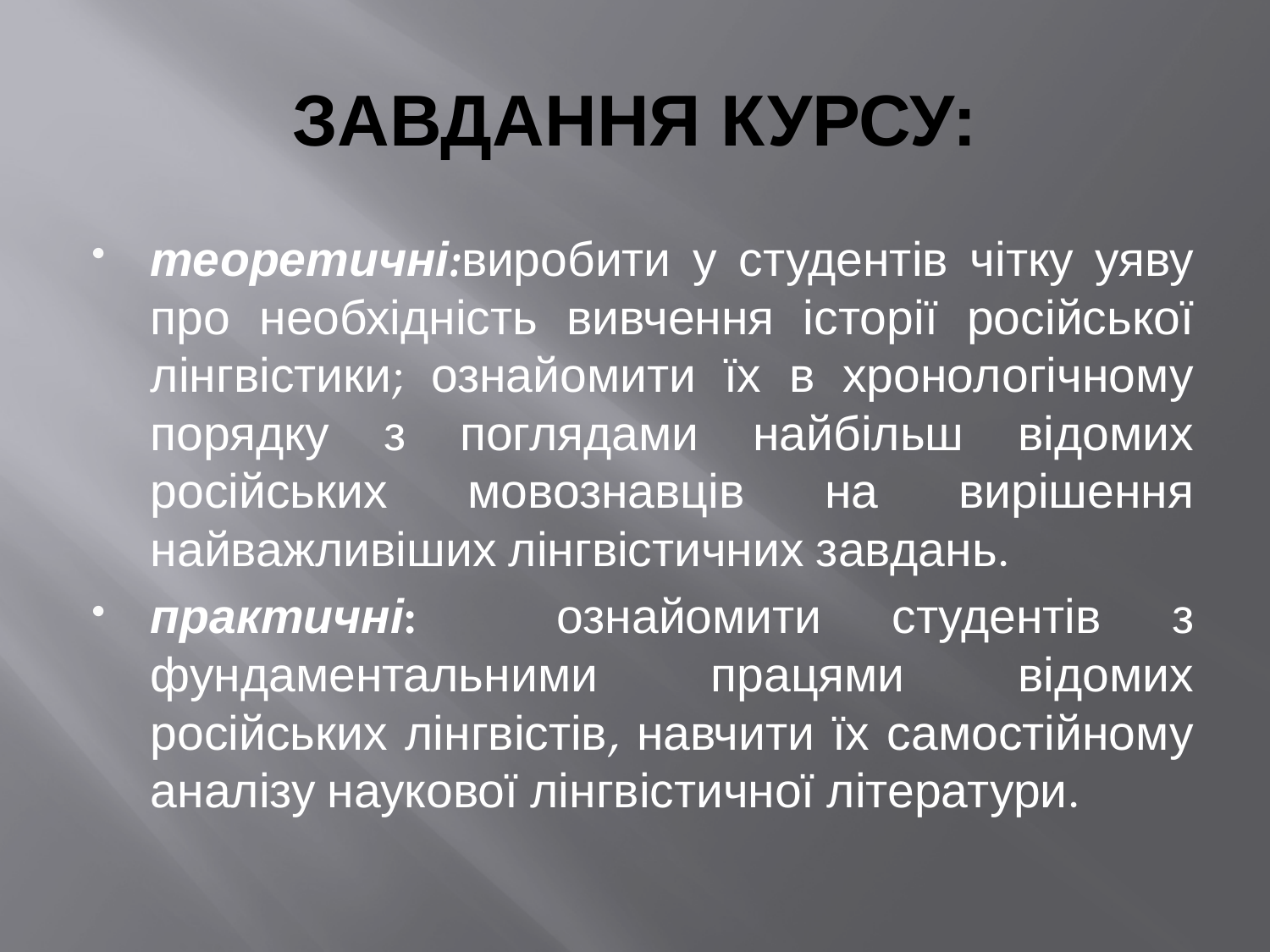

# ЗАВДАННЯ КУРСУ:
теоретичні:виробити у студентів чітку уяву про необхідність вивчення історії російської лінгвістики; ознайомити їх в хронологічному порядку з поглядами найбільш відомих російських мовознавців на вирішення найважливіших лінгвістичних завдань.
практичні:  ознайомити студентів з фундаментальними працями відомих російських лінгвістів, навчити їх самостійному аналізу наукової лінгвістичної літератури.